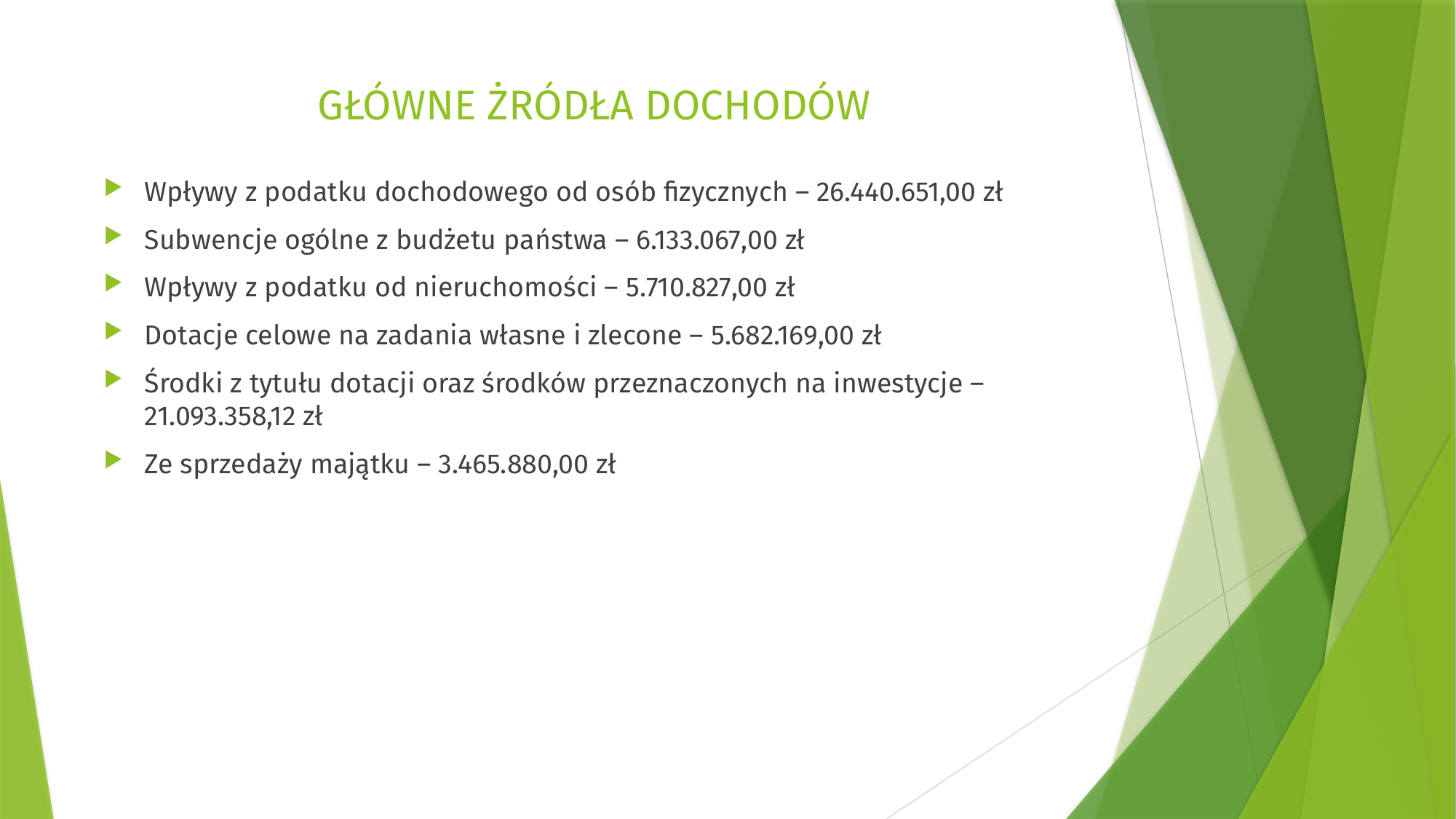

# GŁÓWNE ŻRÓDŁA DOCHODÓW
Wpływy z podatku dochodowego od osób fizycznych – 26.440.651,00 zł
Subwencje ogólne z budżetu państwa – 6.133.067,00 zł
Wpływy z podatku od nieruchomości – 5.710.827,00 zł
Dotacje celowe na zadania własne i zlecone – 5.682.169,00 zł
Środki z tytułu dotacji oraz środków przeznaczonych na inwestycje – 21.093.358,12 zł
Ze sprzedaży majątku – 3.465.880,00 zł